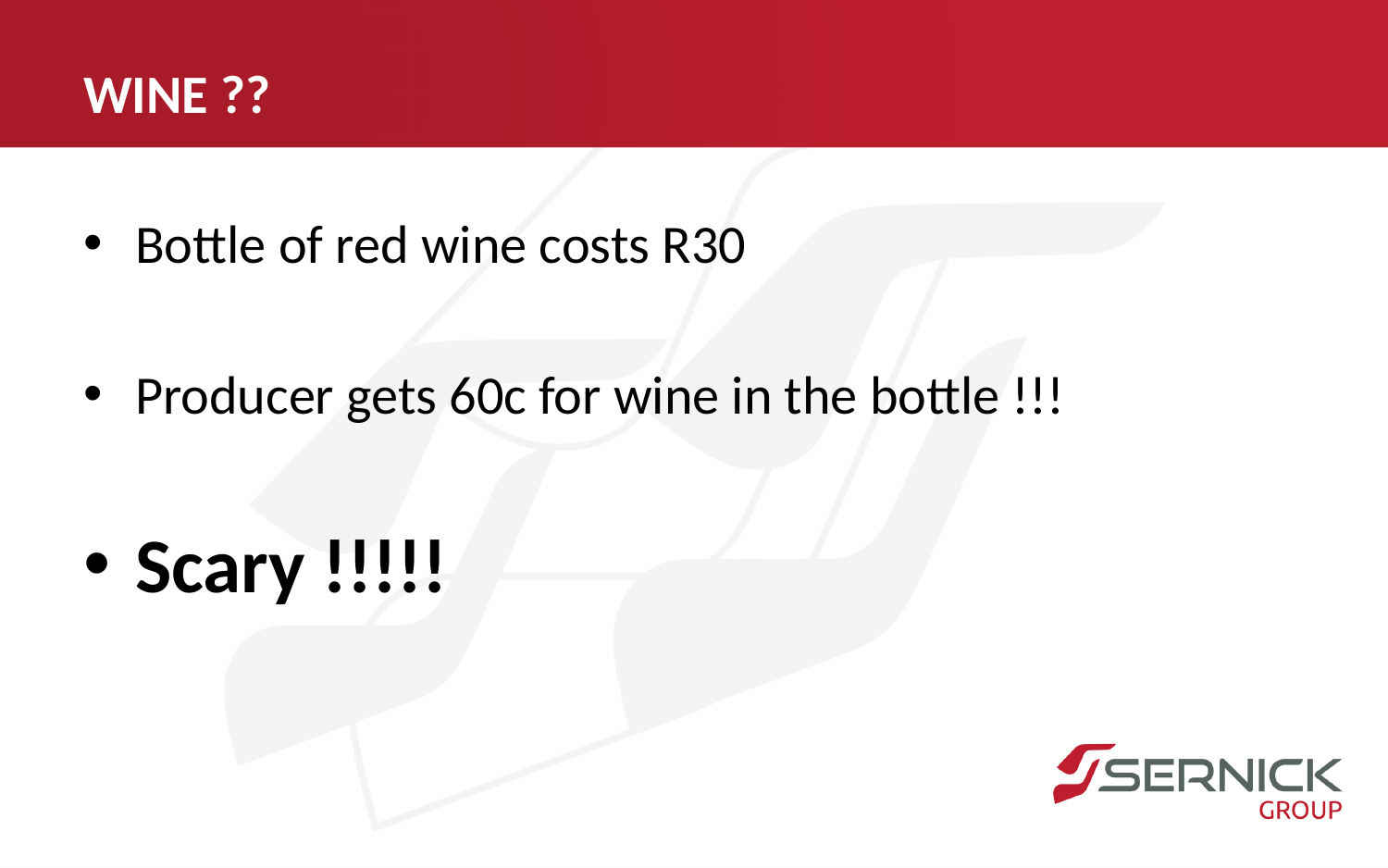

# WINE ??
Bottle of red wine costs R30

Producer gets 60c for wine in the bottle !!!

Scary !!!!!